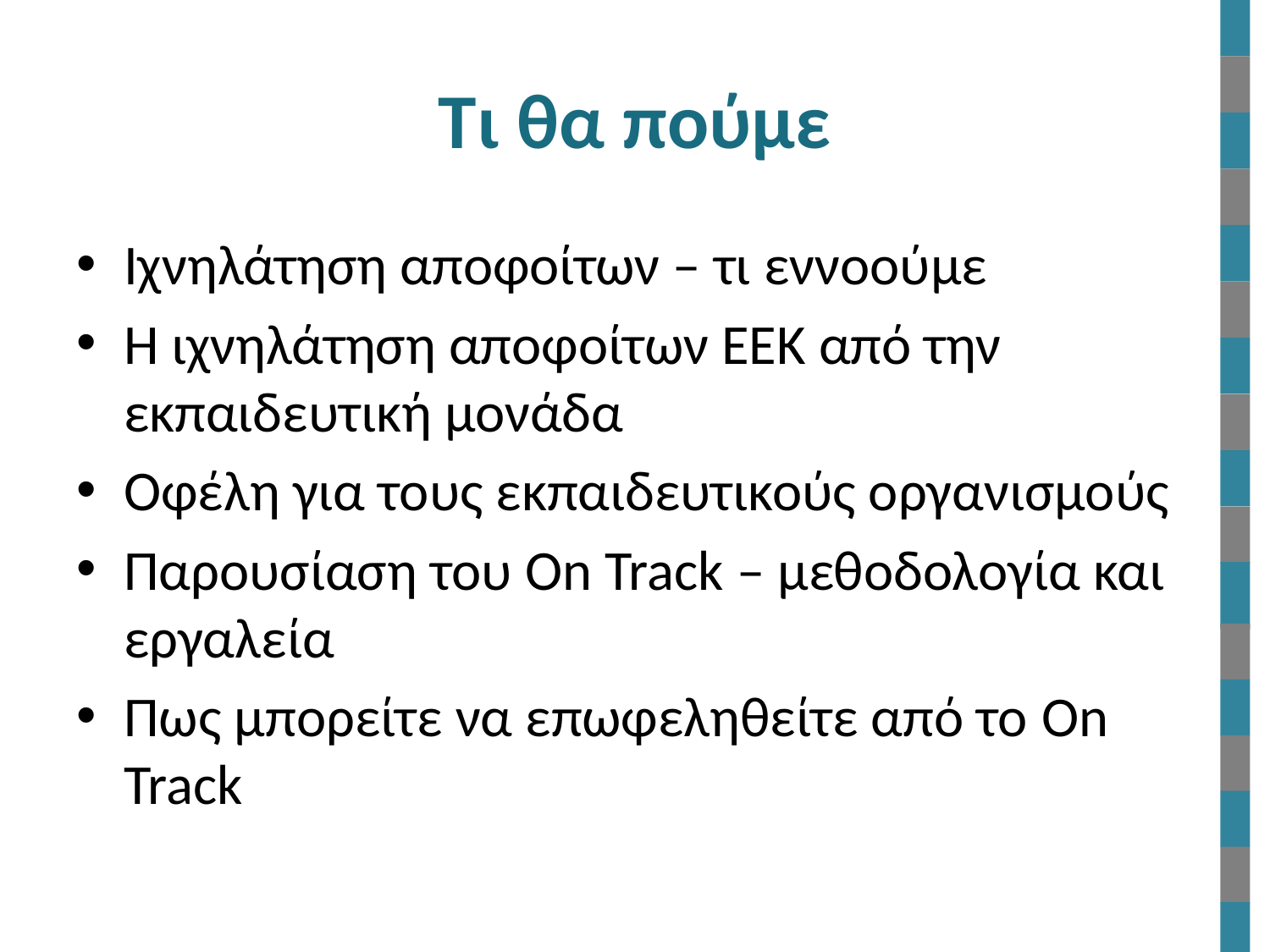

# Τι θα πούμε
Ιχνηλάτηση αποφοίτων – τι εννοούμε
Η ιχνηλάτηση αποφοίτων ΕΕΚ από την εκπαιδευτική μονάδα
Οφέλη για τους εκπαιδευτικούς οργανισμούς
Παρουσίαση του On Track – μεθοδολογία και εργαλεία
Πως μπορείτε να επωφεληθείτε από το On Track